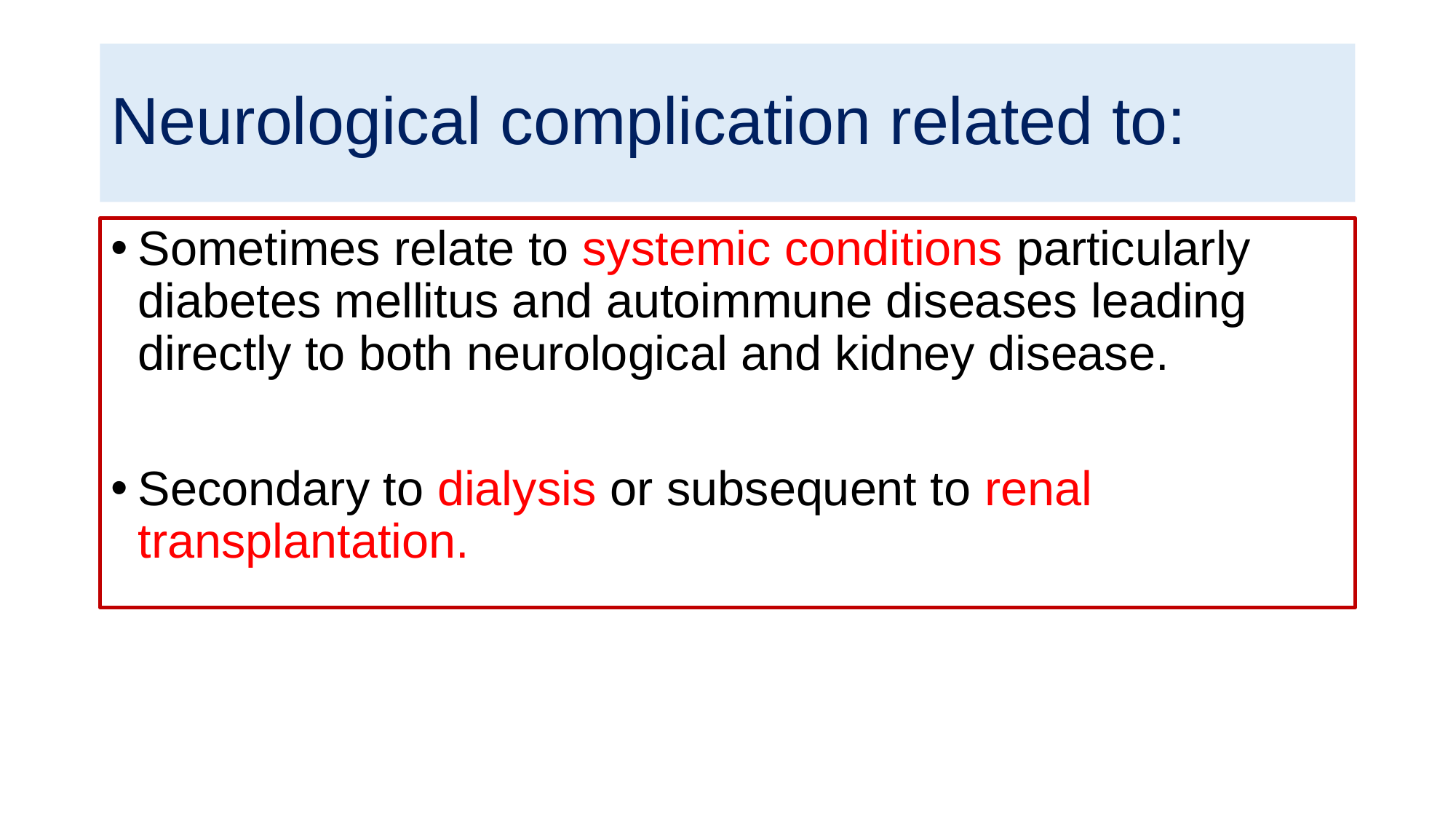

# Neurological complication related to:
Sometimes relate to systemic conditions particularly diabetes mellitus and autoimmune diseases leading directly to both neurological and kidney disease.

Secondary to dialysis or subsequent to renal transplantation.